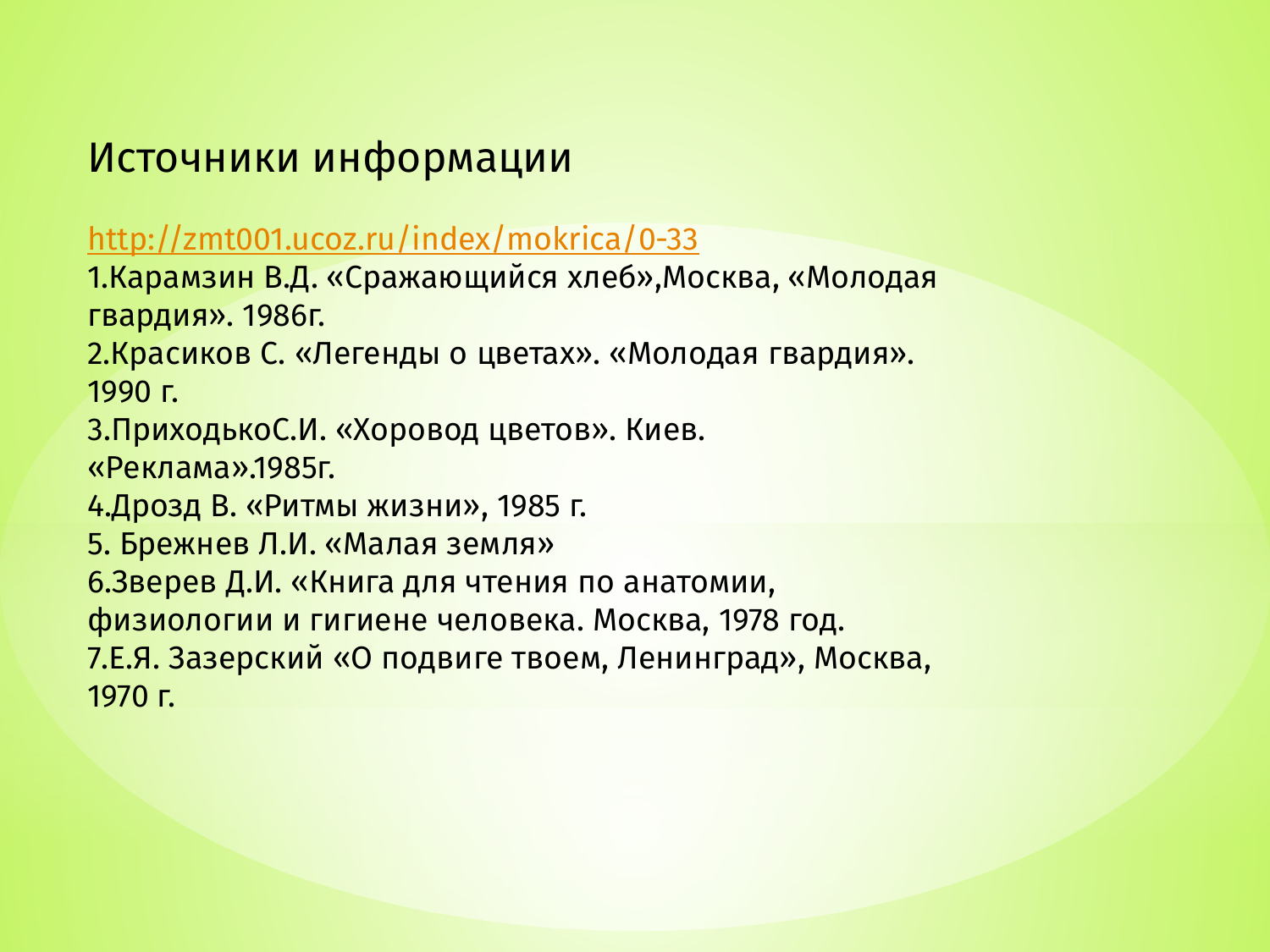

Источники информации
http://zmt001.ucoz.ru/index/mokrica/0-33
1.Карамзин В.Д. «Сражающийся хлеб»,Москва, «Молодая гвардия». 1986г.
2.Красиков С. «Легенды о цветах». «Молодая гвардия». 1990 г.
3.ПриходькоС.И. «Хоровод цветов». Киев. «Реклама».1985г.
4.Дрозд В. «Ритмы жизни», 1985 г.
5. Брежнев Л.И. «Малая земля»
6.Зверев Д.И. «Книга для чтения по анатомии, физиологии и гигиене человека. Москва, 1978 год.
7.Е.Я. Зазерский «О подвиге твоем, Ленинград», Москва, 1970 г.